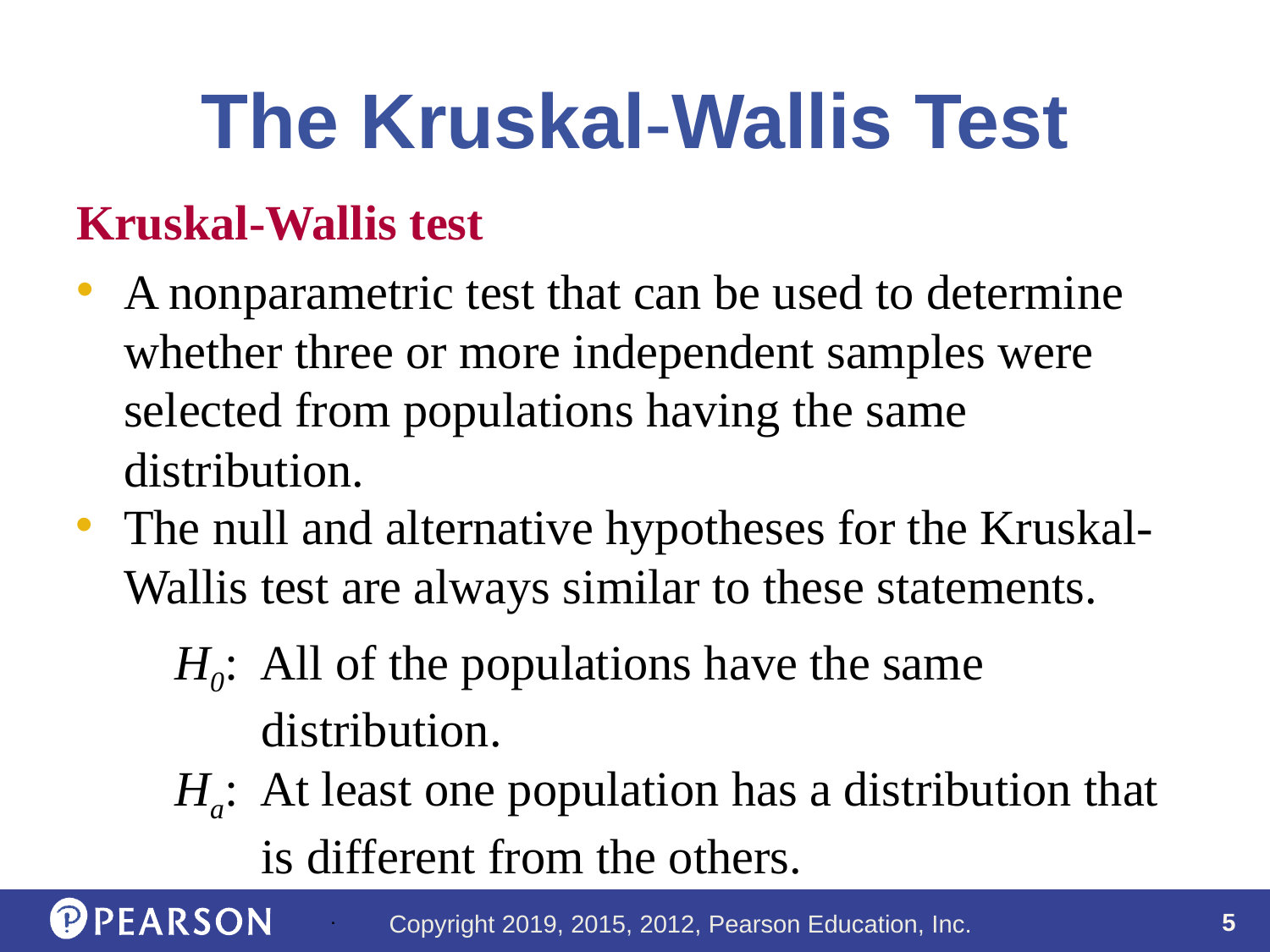

# The Kruskal-Wallis Test
Kruskal-Wallis test
A nonparametric test that can be used to determine whether three or more independent samples were selected from populations having the same distribution.
The null and alternative hypotheses for the Kruskal-Wallis test are always similar to these statements.

H0:  All of the populations have the same distribution.
Ha:  At least one population has a distribution that
is different from the others.

.